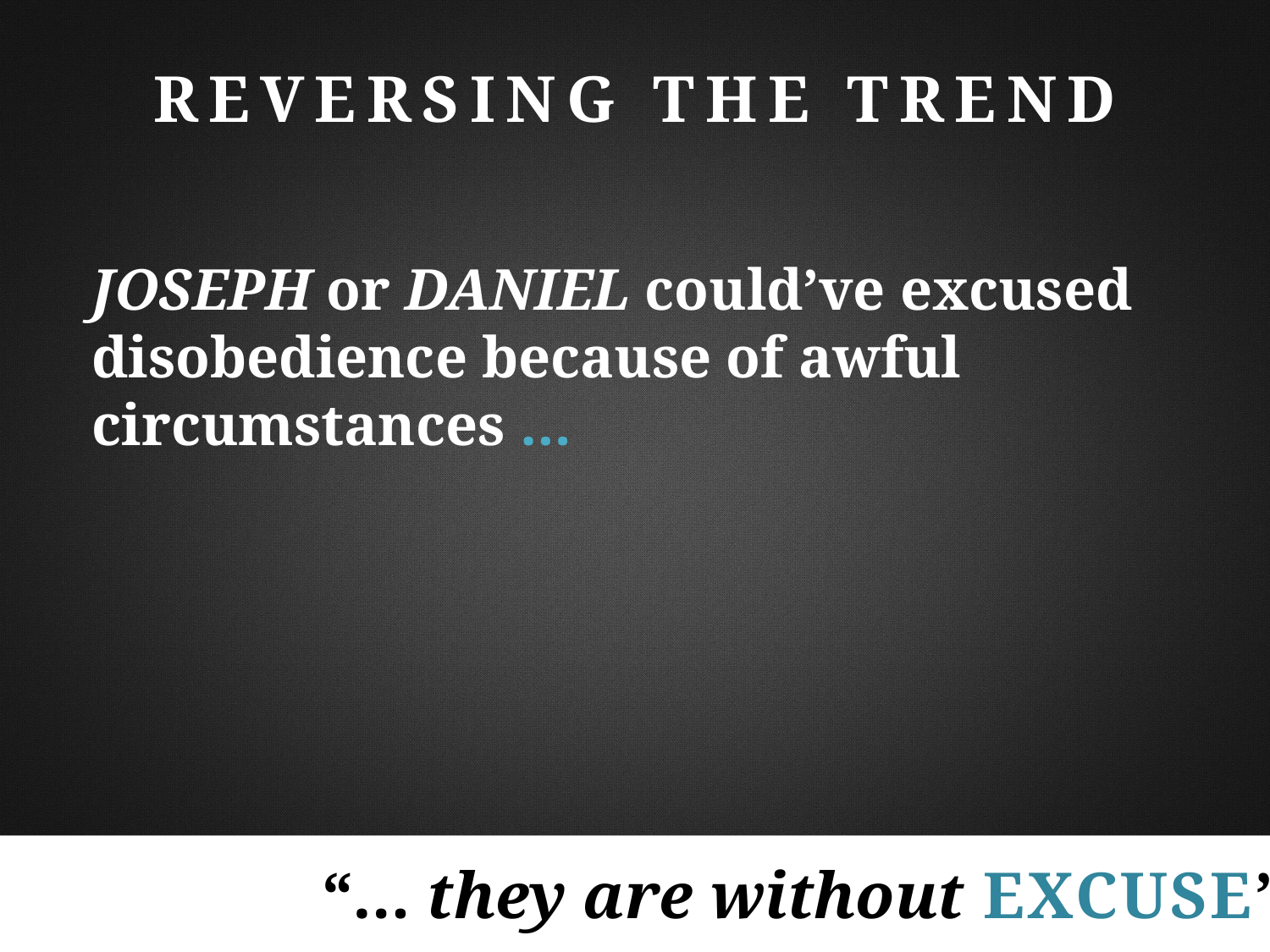

Reversing the Trend

Joseph or Daniel could’ve excused disobedience because of awful circumstances …

“… they are without excuse”